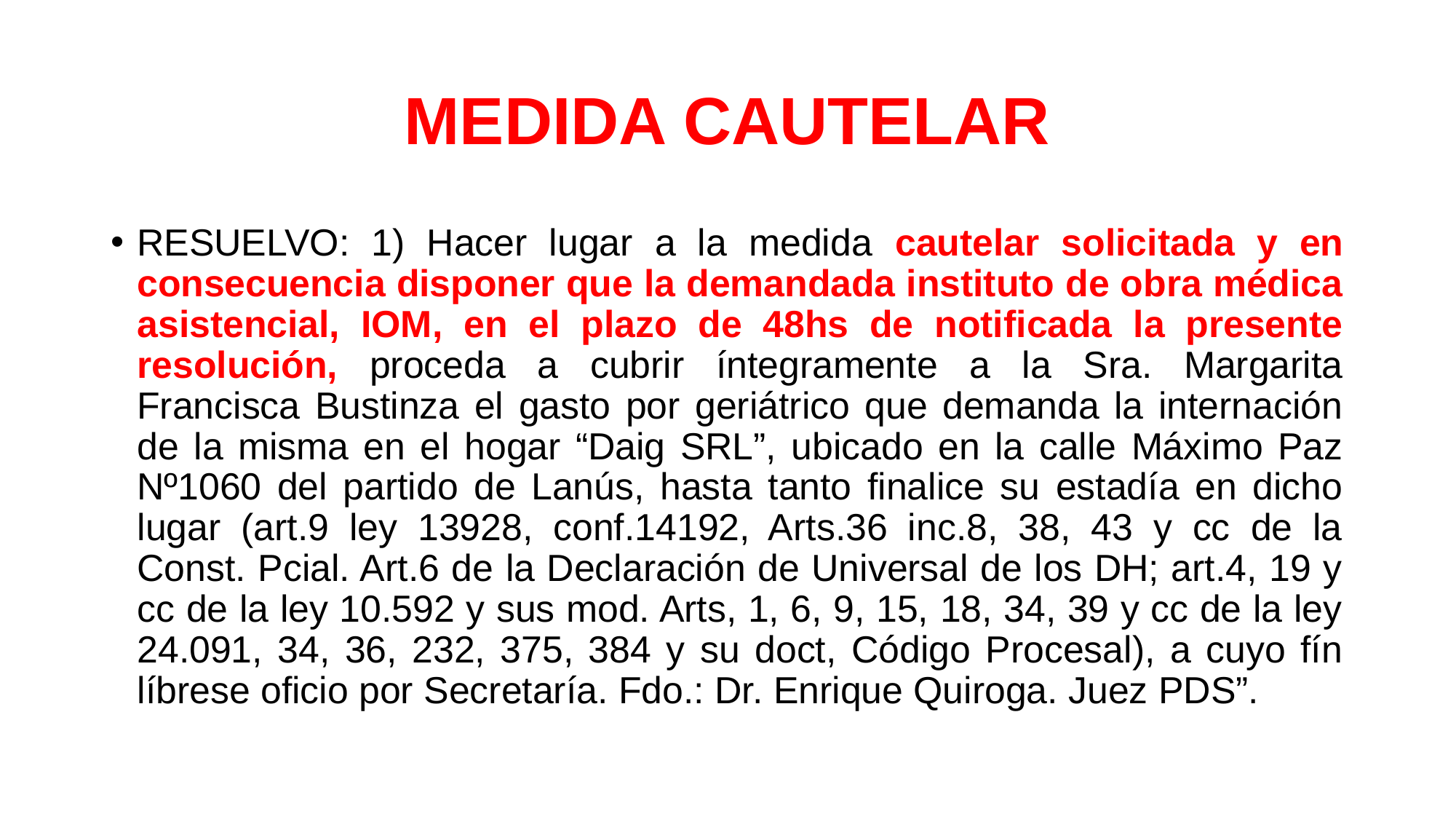

# MEDIDA CAUTELAR
RESUELVO: 1) Hacer lugar a la medida cautelar solicitada y en consecuencia disponer que la demandada instituto de obra médica asistencial, IOM, en el plazo de 48hs de notificada la presente resolución, proceda a cubrir íntegramente a la Sra. Margarita Francisca Bustinza el gasto por geriátrico que demanda la internación de la misma en el hogar “Daig SRL”, ubicado en la calle Máximo Paz Nº1060 del partido de Lanús, hasta tanto finalice su estadía en dicho lugar (art.9 ley 13928, conf.14192, Arts.36 inc.8, 38, 43 y cc de la Const. Pcial. Art.6 de la Declaración de Universal de los DH; art.4, 19 y cc de la ley 10.592 y sus mod. Arts, 1, 6, 9, 15, 18, 34, 39 y cc de la ley 24.091, 34, 36, 232, 375, 384 y su doct, Código Procesal), a cuyo fín líbrese oficio por Secretaría. Fdo.: Dr. Enrique Quiroga. Juez PDS”.